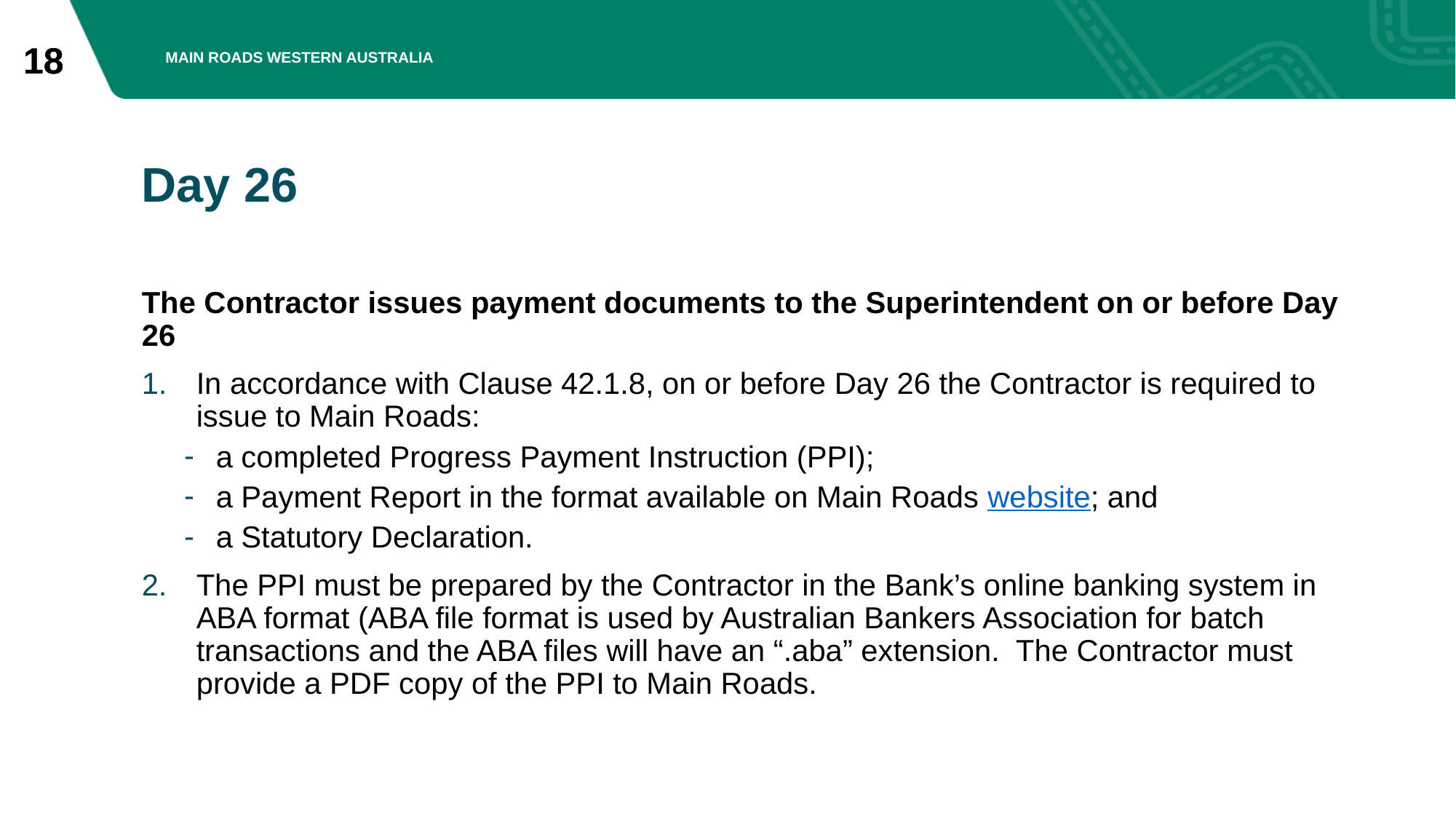

# Day 26
The Contractor issues payment documents to the Superintendent on or before Day 26
In accordance with Clause 42.1.8, on or before Day 26 the Contractor is required to issue to Main Roads:
a completed Progress Payment Instruction (PPI);
a Payment Report in the format available on Main Roads website; and
a Statutory Declaration.
The PPI must be prepared by the Contractor in the Bank’s online banking system in ABA format (ABA file format is used by Australian Bankers Association for batch transactions and the ABA files will have an “.aba” extension.  The Contractor must provide a PDF copy of the PPI to Main Roads.